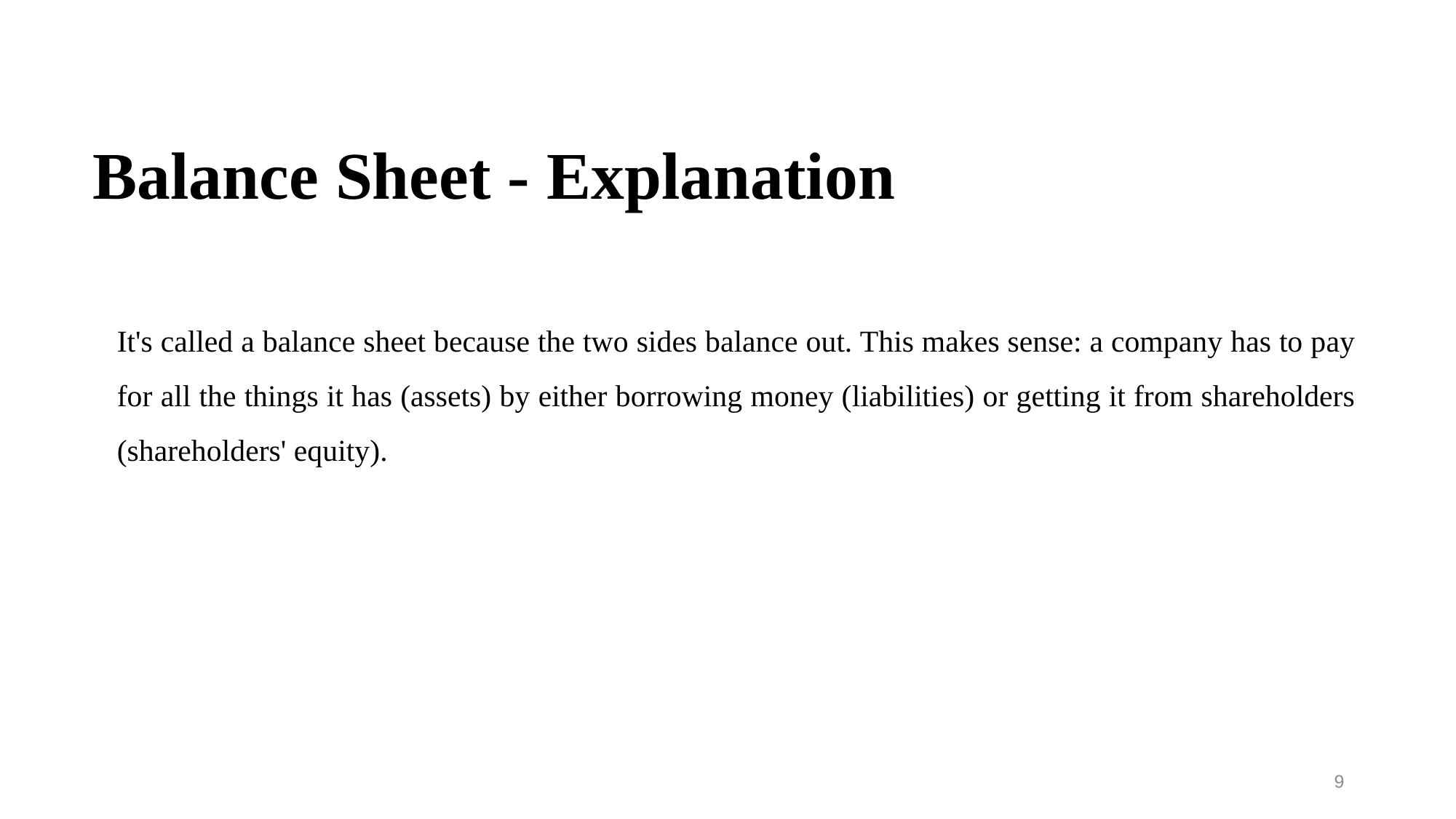

# Balance Sheet - Explanation
It's called a balance sheet because the two sides balance out. This makes sense: a company has to pay for all the things it has (assets) by either borrowing money (liabilities) or getting it from shareholders (shareholders' equity).
9